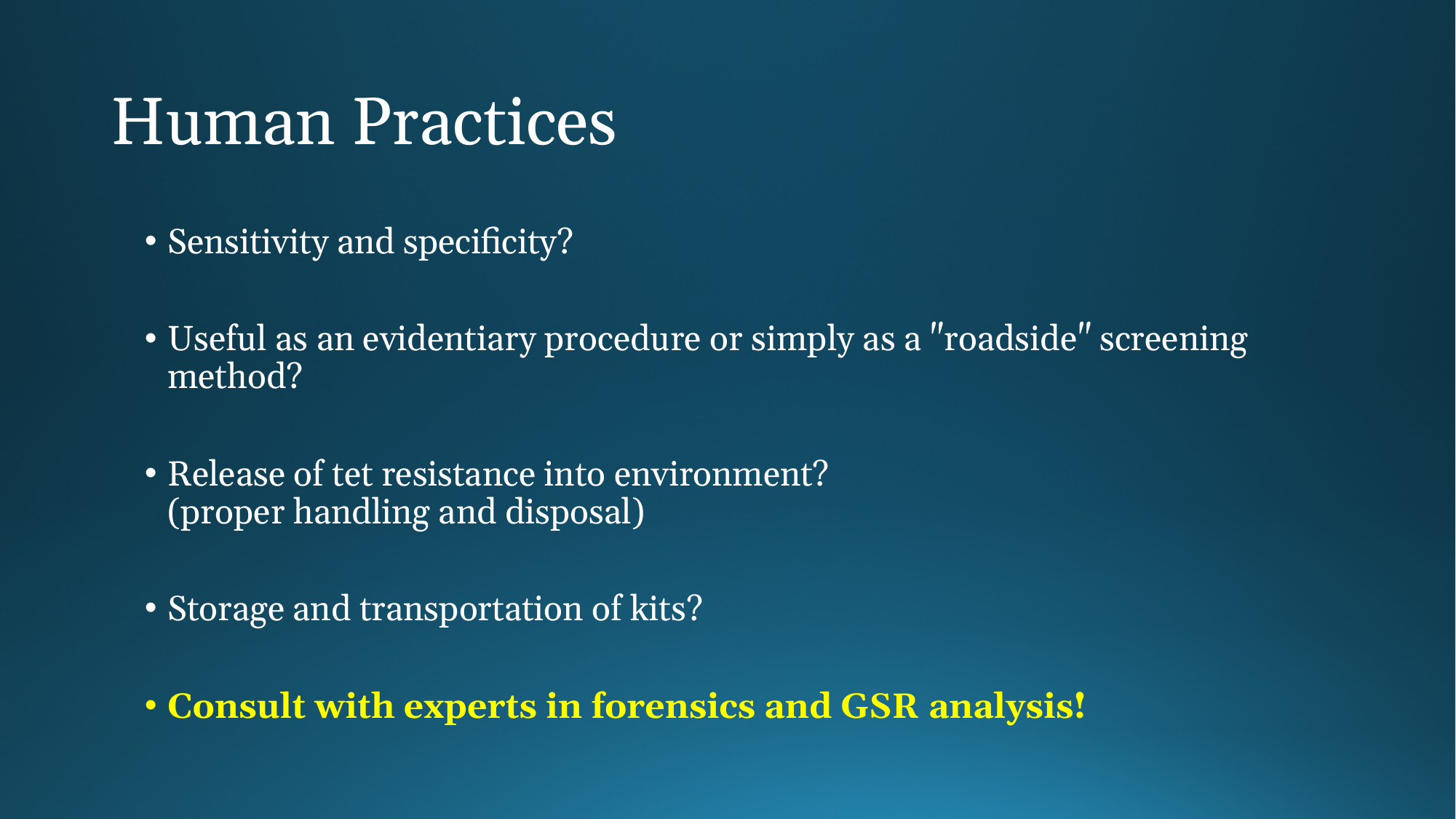

# Human Practices
Sensitivity and specificity?

Useful as an evidentiary procedure or simply as a "roadside" screening method?

Release of tet resistance into environment?
(proper handling and disposal)

Storage and transportation of kits?

Consult with experts in forensics and GSR analysis!